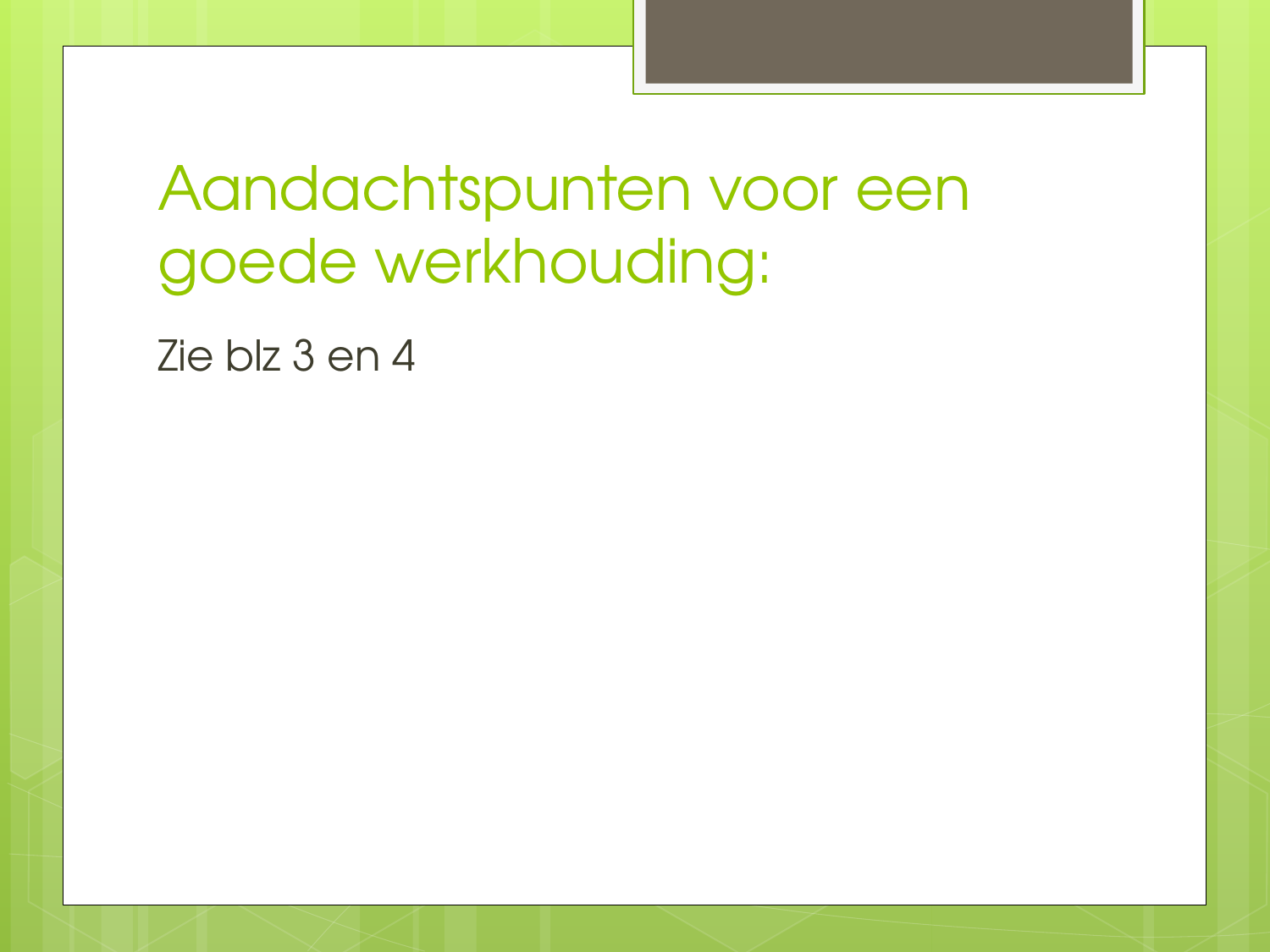

# Aandachtspunten voor een goede werkhouding:
Zie blz 3 en 4